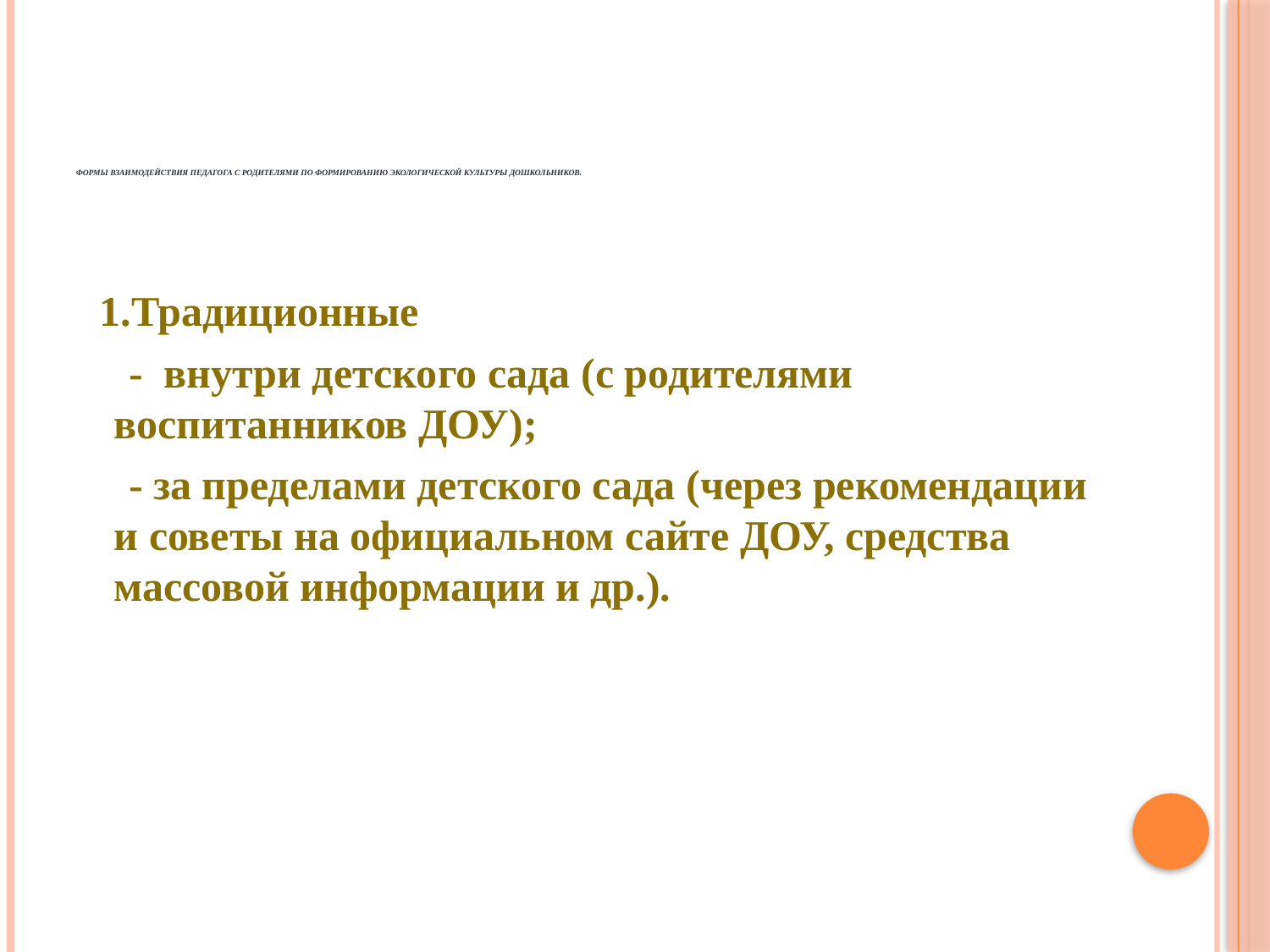

# Формы взаимодействия педагога с родителями по формированию экологической культуры дошкольников.
  1.Традиционные
     -  внутри детского сада (с родителями воспитанников ДОУ);
     - за пределами детского сада (через рекомендации и советы на официальном сайте ДОУ, средства массовой информации и др.).